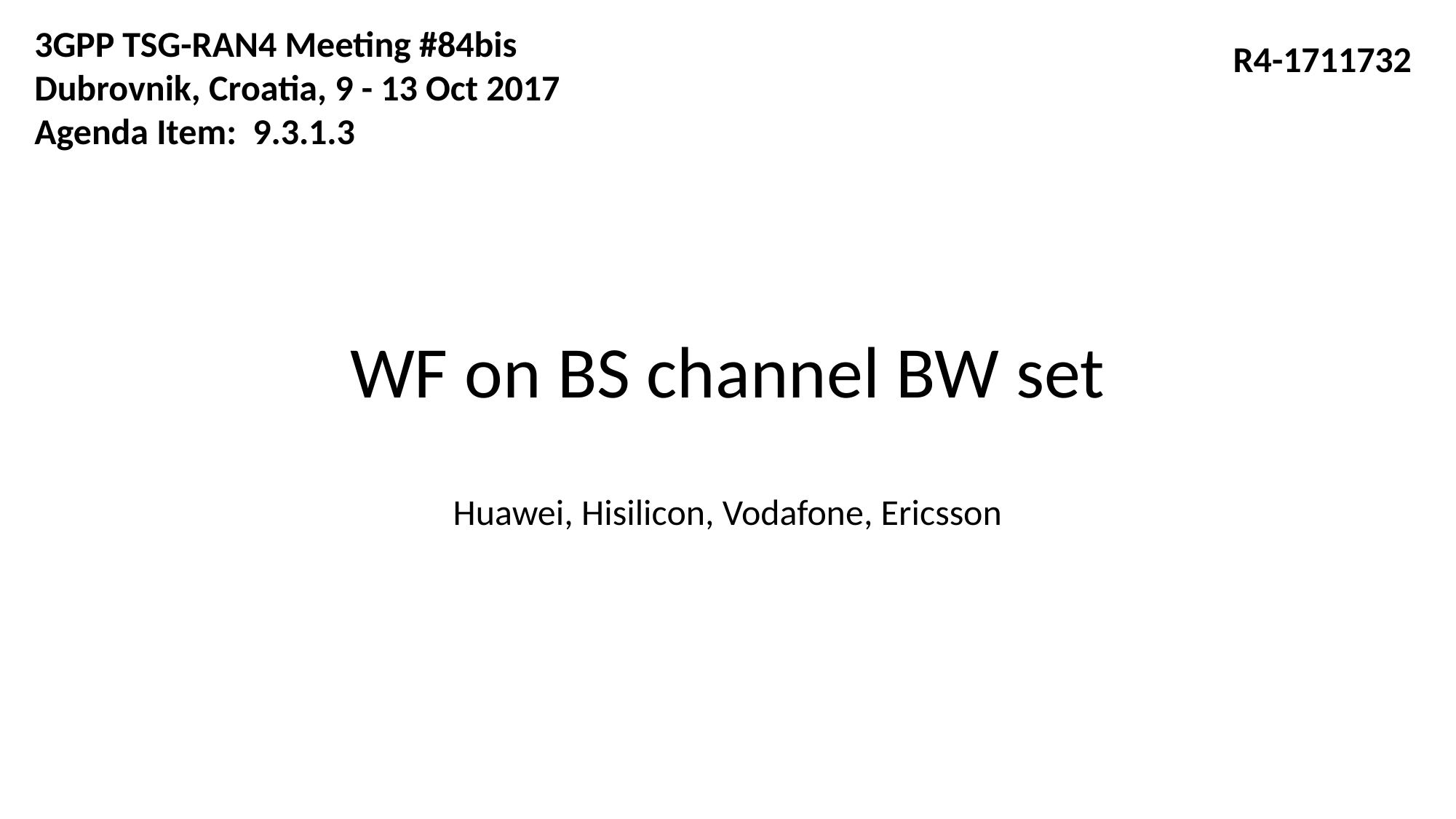

3GPP TSG-RAN4 Meeting #84bis
Dubrovnik, Croatia, 9 - 13 Oct 2017
Agenda Item:	9.3.1.3

R4-1711732
# WF on BS channel BW set
Huawei, Hisilicon, Vodafone, Ericsson